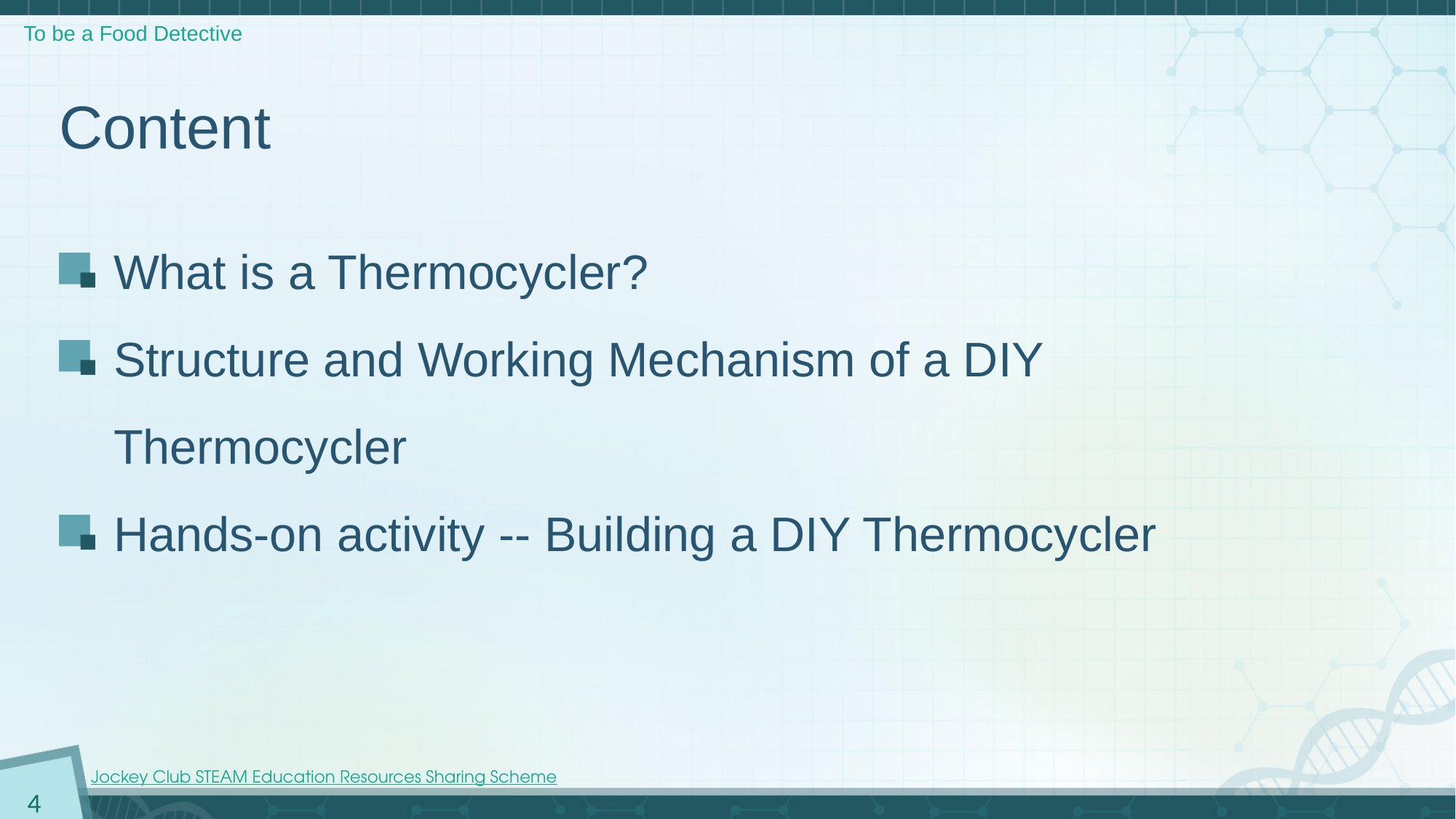

# Content
What is a Thermocycler?
Structure and Working Mechanism of a DIY Thermocycler
Hands-on activity -- Building a DIY Thermocycler

4